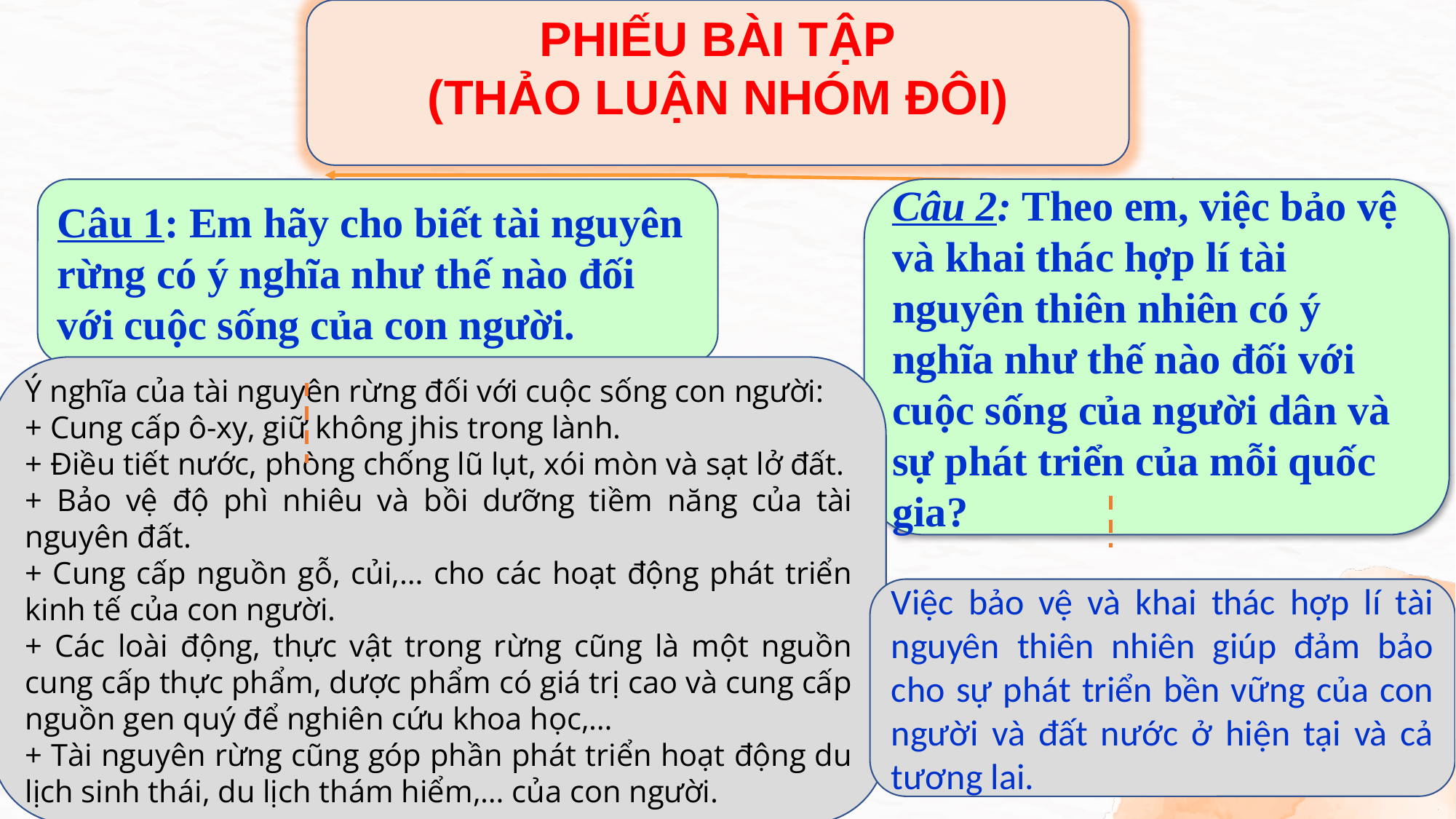

PHIẾU BÀI TẬP
(THẢO LUẬN NHÓM ĐÔI)

Câu 1: Em hãy cho biết tài nguyên rừng có ý nghĩa như thế nào đối với cuộc sống của con người.
Câu 2: Theo em, việc bảo vệ và khai thác hợp lí tài nguyên thiên nhiên có ý nghĩa như thế nào đối với cuộc sống của người dân và sự phát triển của mỗi quốc gia?
Ý nghĩa của tài nguyên rừng đối với cuộc sống con người:
+ Cung cấp ô-xy, giữ không jhis trong lành.
+ Điều tiết nước, phòng chống lũ lụt, xói mòn và sạt lở đất.
+ Bảo vệ độ phì nhiêu và bồi dưỡng tiềm năng của tài nguyên đất.
+ Cung cấp nguồn gỗ, củi,… cho các hoạt động phát triển kinh tế của con người.
+ Các loài động, thực vật trong rừng cũng là một nguồn cung cấp thực phẩm, dược phẩm có giá trị cao và cung cấp nguồn gen quý để nghiên cứu khoa học,…
+ Tài nguyên rừng cũng góp phần phát triển hoạt động du lịch sinh thái, du lịch thám hiểm,… của con người.
Việc bảo vệ và khai thác hợp lí tài nguyên thiên nhiên giúp đảm bảo cho sự phát triển bền vững của con người và đất nước ở hiện tại và cả tương lai.